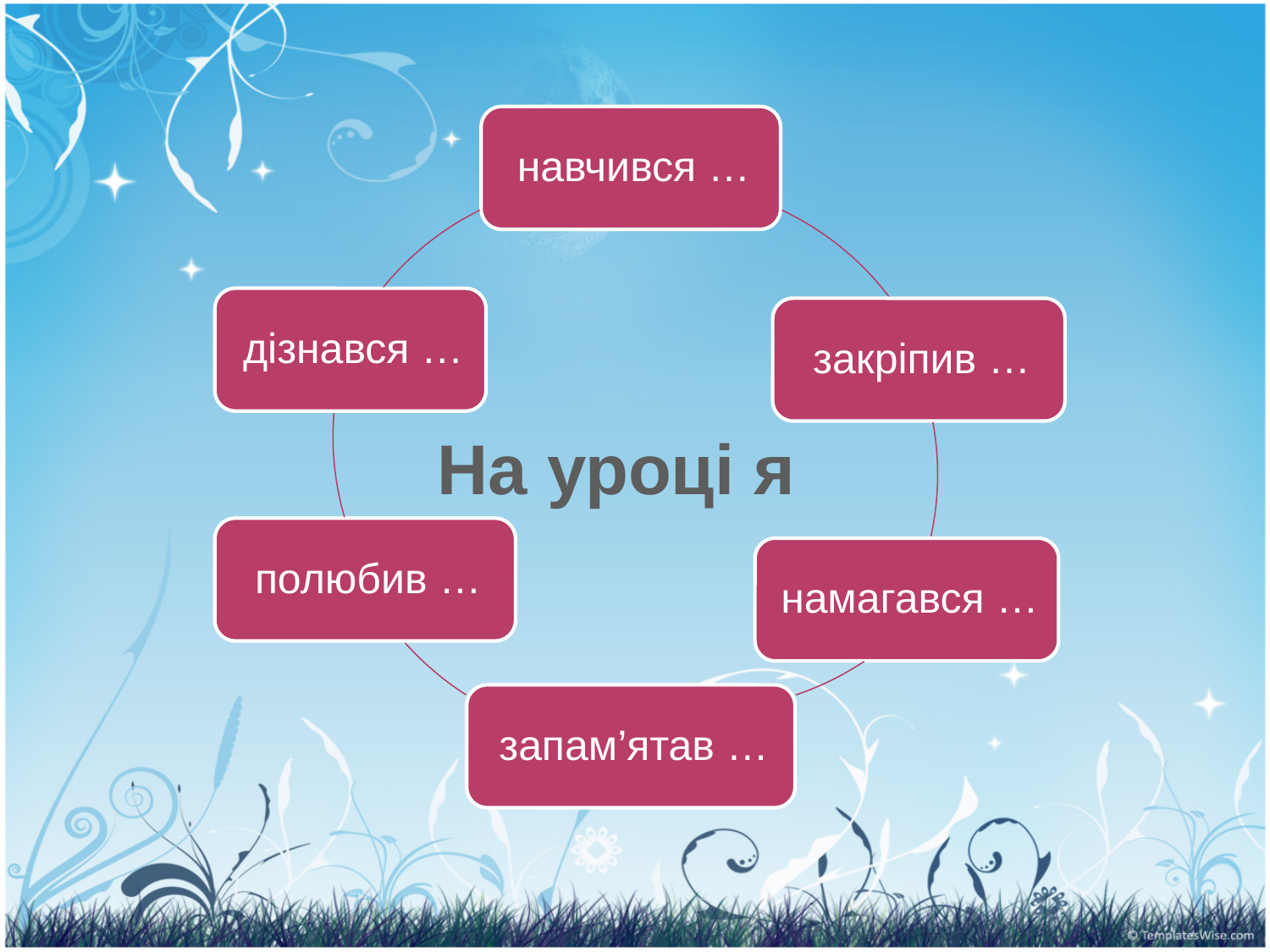

навчився …
закріпив …
намагався …
запам’ятав …
полюбив …
дізнався …
На уроці я